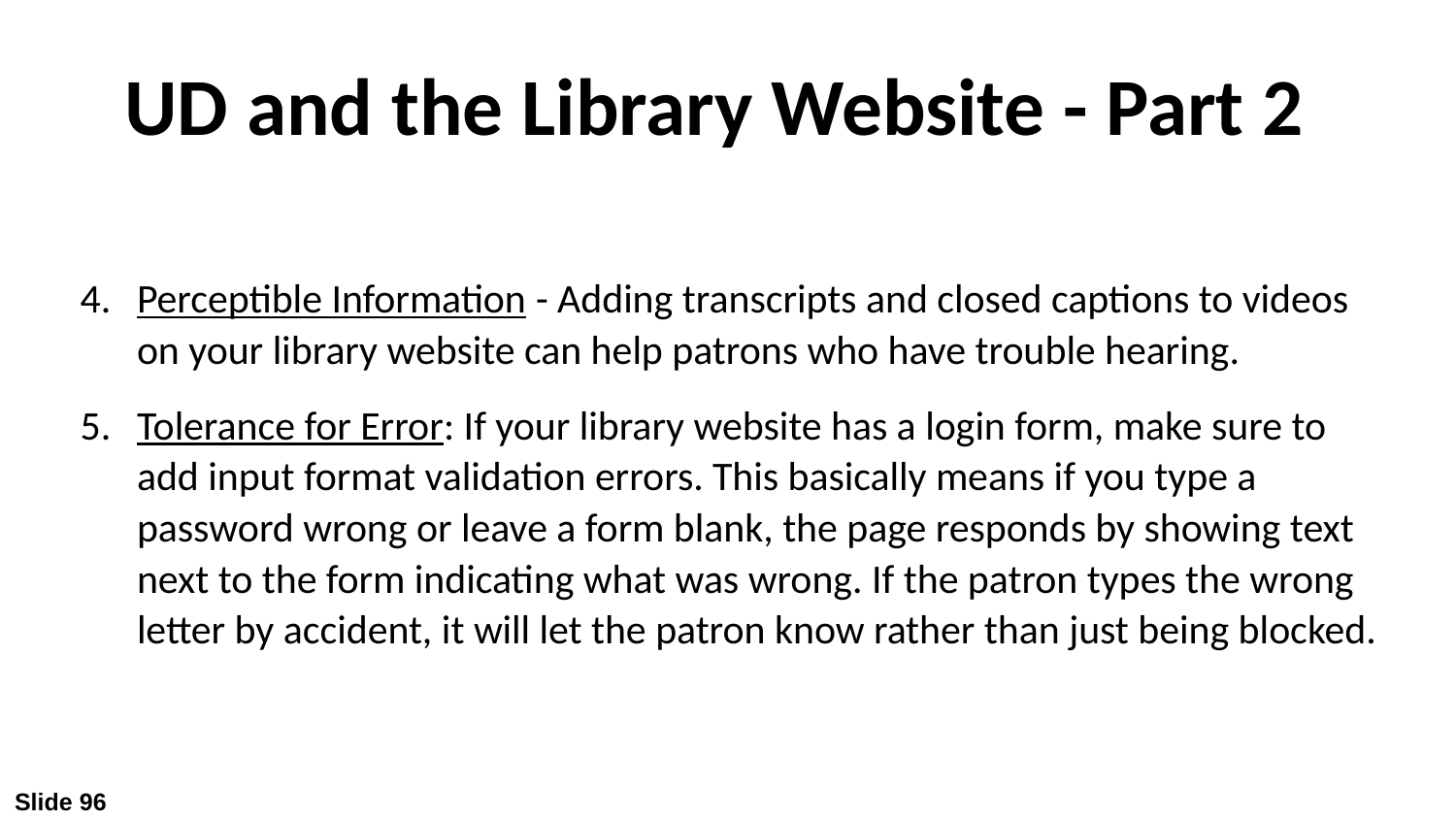

# UD and the Library Website - Part 2
Perceptible Information - Adding transcripts and closed captions to videos on your library website can help patrons who have trouble hearing.
Tolerance for Error: If your library website has a login form, make sure to add input format validation errors. This basically means if you type a password wrong or leave a form blank, the page responds by showing text next to the form indicating what was wrong. If the patron types the wrong letter by accident, it will let the patron know rather than just being blocked.
Slide 96